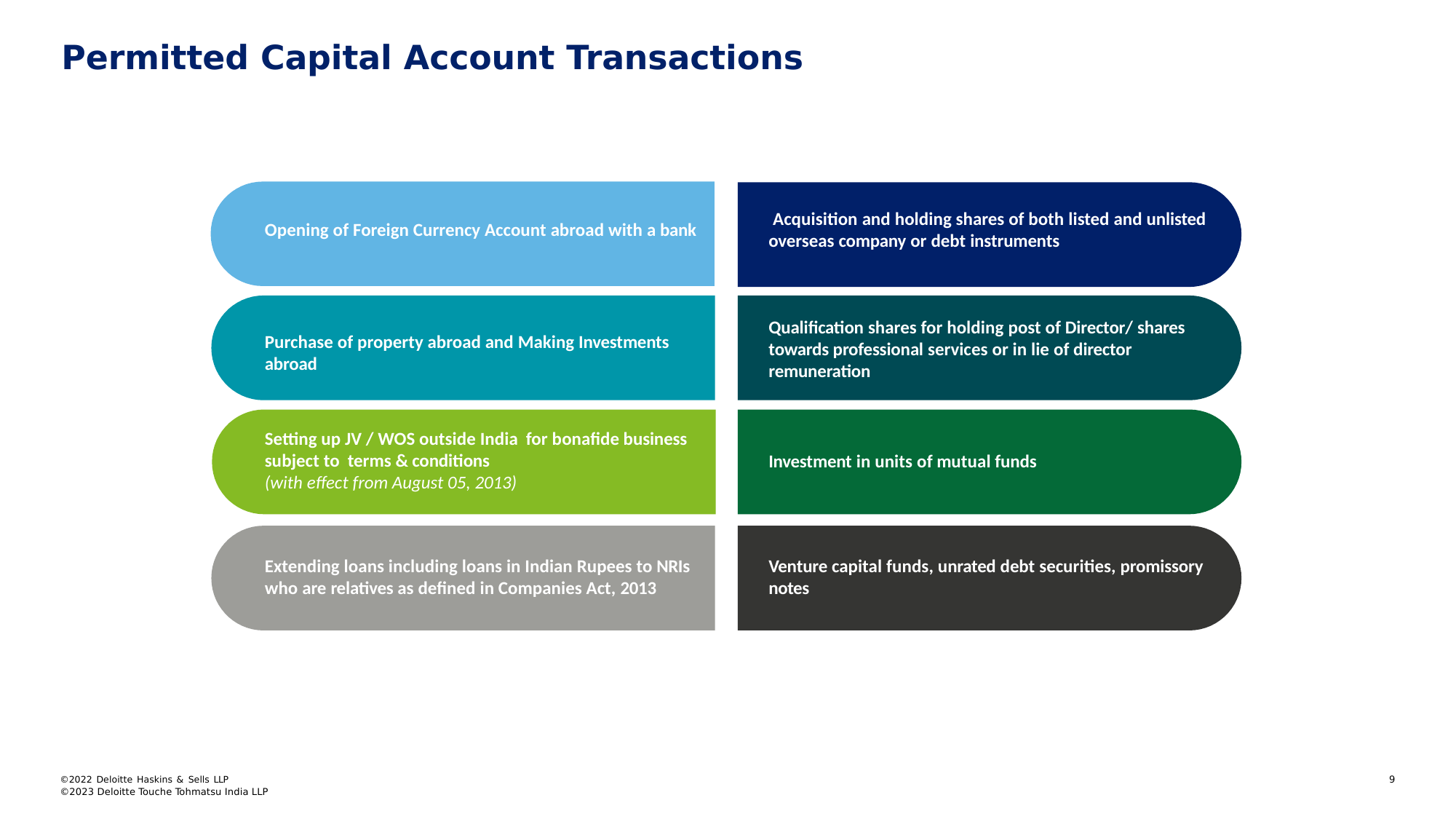

# Permitted Capital Account Transactions

Acquisition and holding shares of both listed and unlisted overseas company or debt instruments
Opening of Foreign Currency Account abroad with a bank

Qualification shares for holding post of Director/ shares towards professional services or in lie of director remuneration
Purchase of property abroad and Making Investments abroad

Setting up JV / WOS outside India for bonafide business subject to terms & conditions
(with effect from August 05, 2013)

Investment in units of mutual funds

Extending loans including loans in Indian Rupees to NRIs who are relatives as defined in Companies Act, 2013
Venture capital funds, unrated debt securities, promissory notes
©2022 Deloitte Haskins & Sells LLP